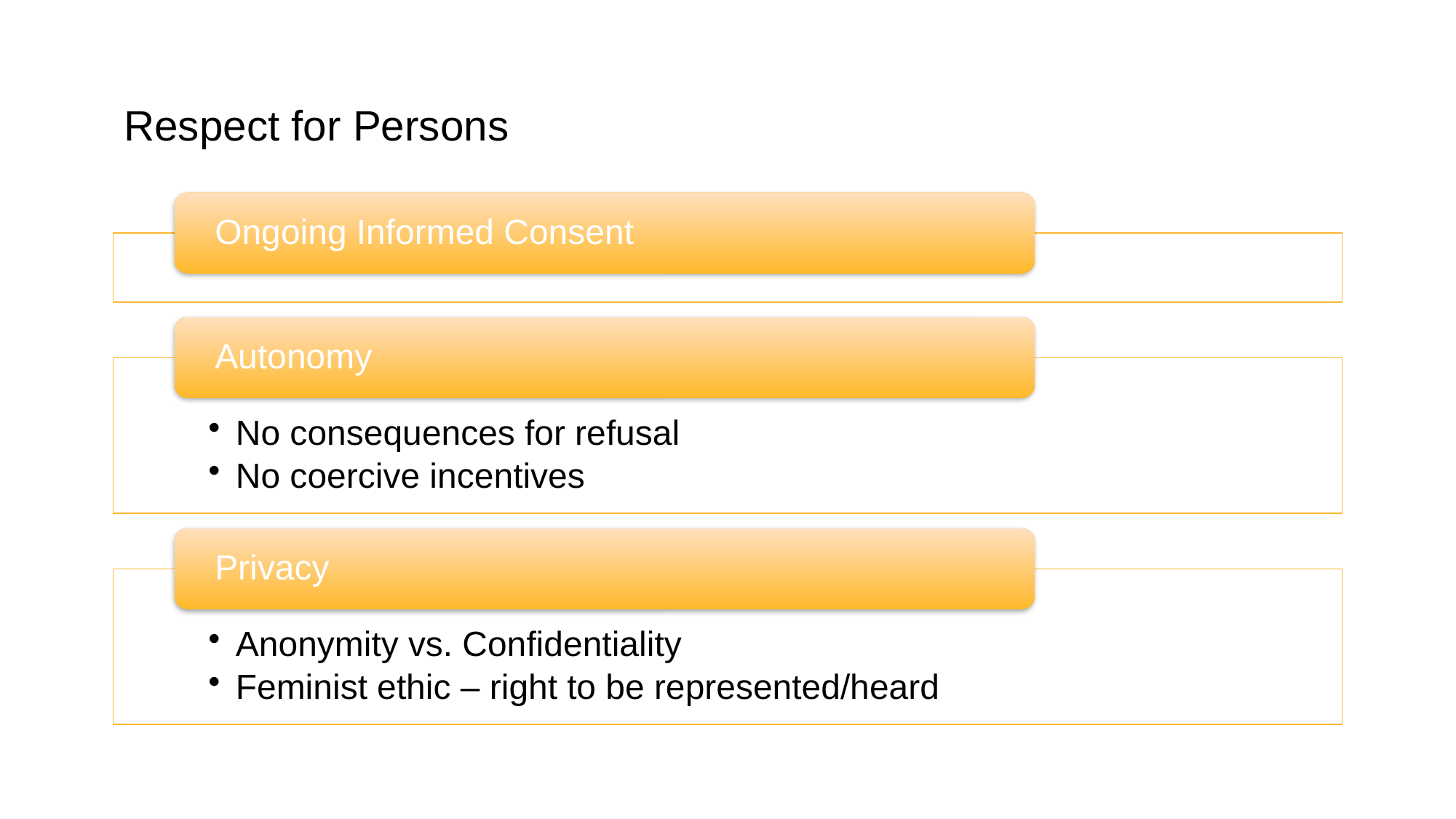

# Respect for Persons
Ongoing Informed Consent
No consequences for refusal
No coercive incentives
Autonomy
Anonymity vs. Confidentiality
Feminist ethic – right to be represented/heard
Privacy